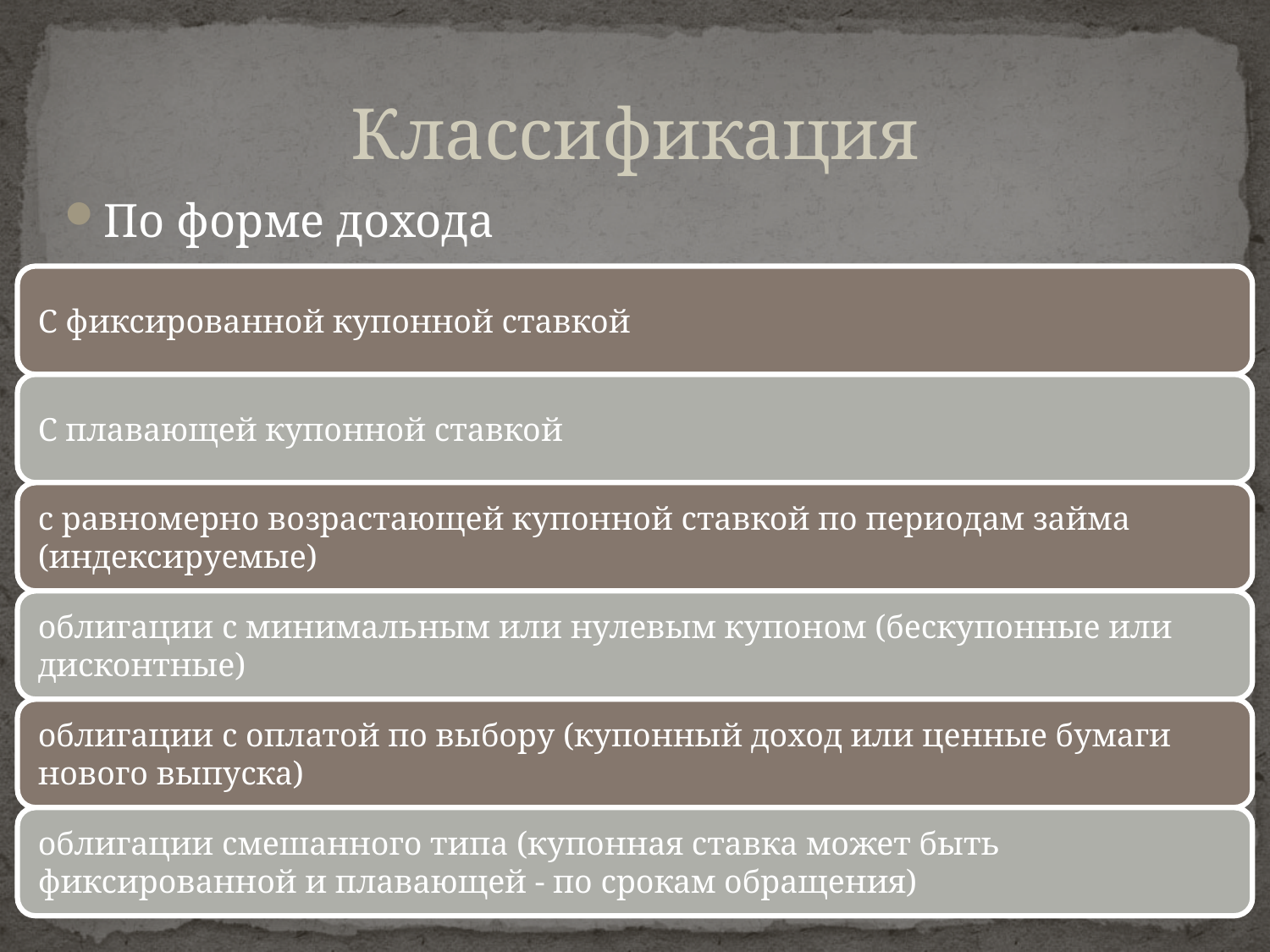

Классификация
По форме дохода
С фиксированной купонной ставкой
С плавающей купонной ставкой
с равномерно возрастающей купонной ставкой по периодам займа (индексируемые)
облигации с минимальным или нулевым купоном (бескупонные или дисконтные)
облигации с оплатой по выбору (купонный доход или ценные бумаги нового выпуска)
облигации смешанного типа (купонная ставка может быть фиксированной и плавающей - по срокам обращения)